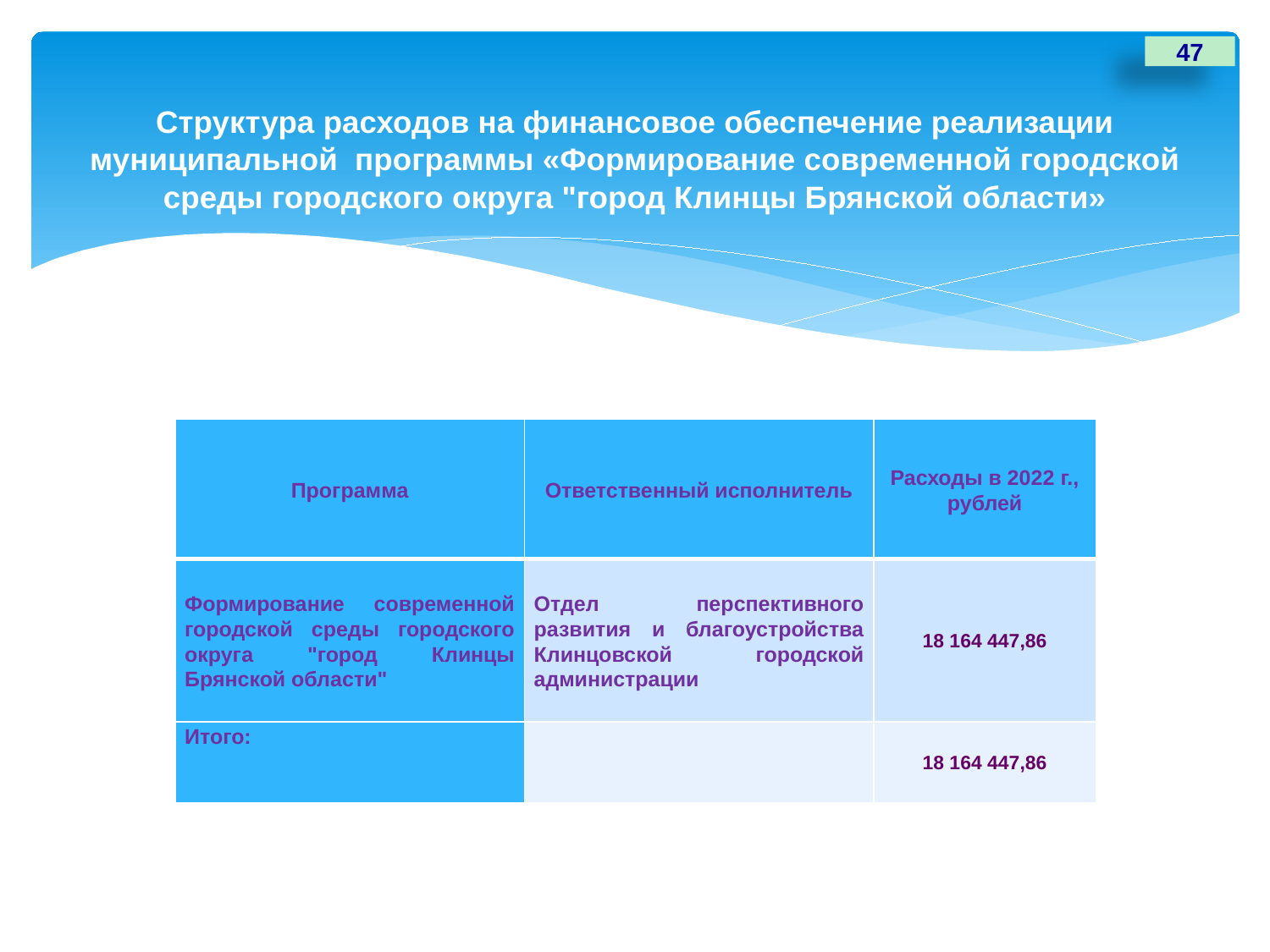

47
# Структура расходов на финансовое обеспечение реализации муниципальной  программы «Формирование современной городской среды городского округа "город Клинцы Брянской области»
| Программа | Ответственный исполнитель | Расходы в 2022 г., рублей |
| --- | --- | --- |
| Формирование современной городской среды городского округа "город Клинцы Брянской области" | Отдел перспективного развития и благоустройства Клинцовской городской администрации | 18 164 447,86 |
| Итого: |  | 18 164 447,86 |